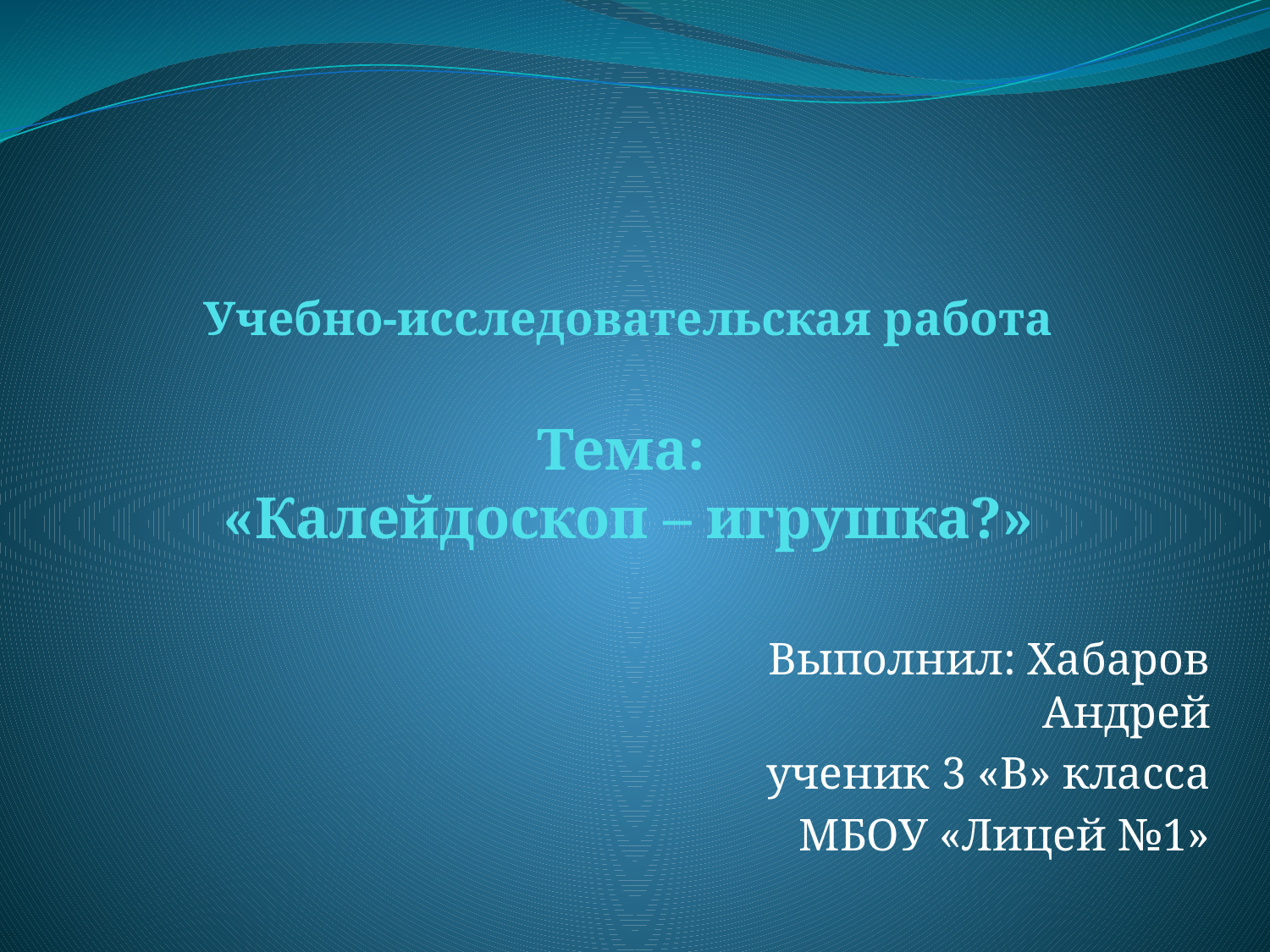

# Учебно-исследовательская работа Тема: «Калейдоскоп – игрушка?»
                                               Выполнил: Хабаров Андрей
ученик 3 «В» класса
МБОУ «Лицей №1»